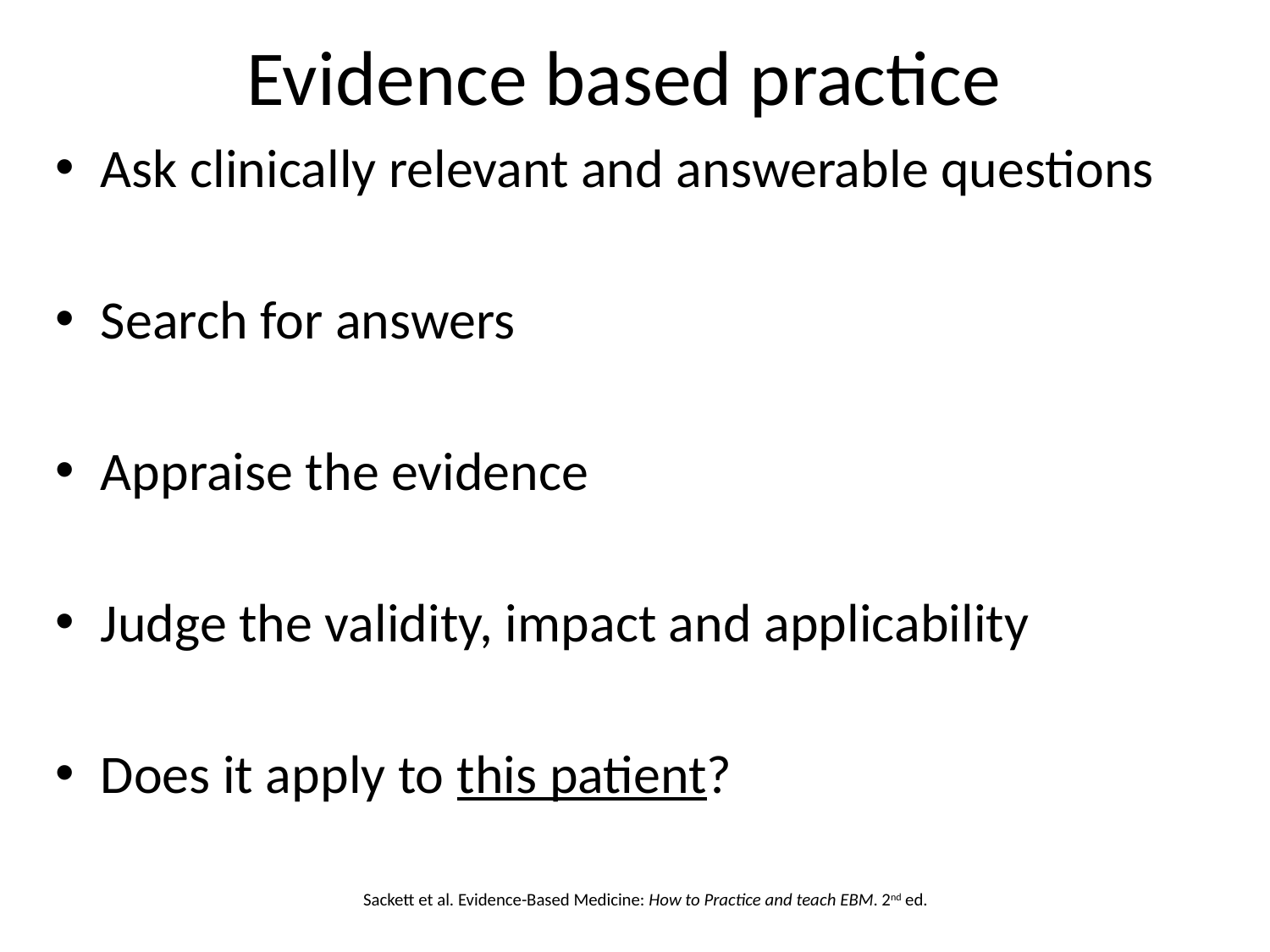

# Evidence based practice
Ask clinically relevant and answerable questions

Search for answers

Appraise the evidence

Judge the validity, impact and applicability

Does it apply to this patient?
Sackett et al. Evidence-Based Medicine: How to Practice and teach EBM. 2nd ed.